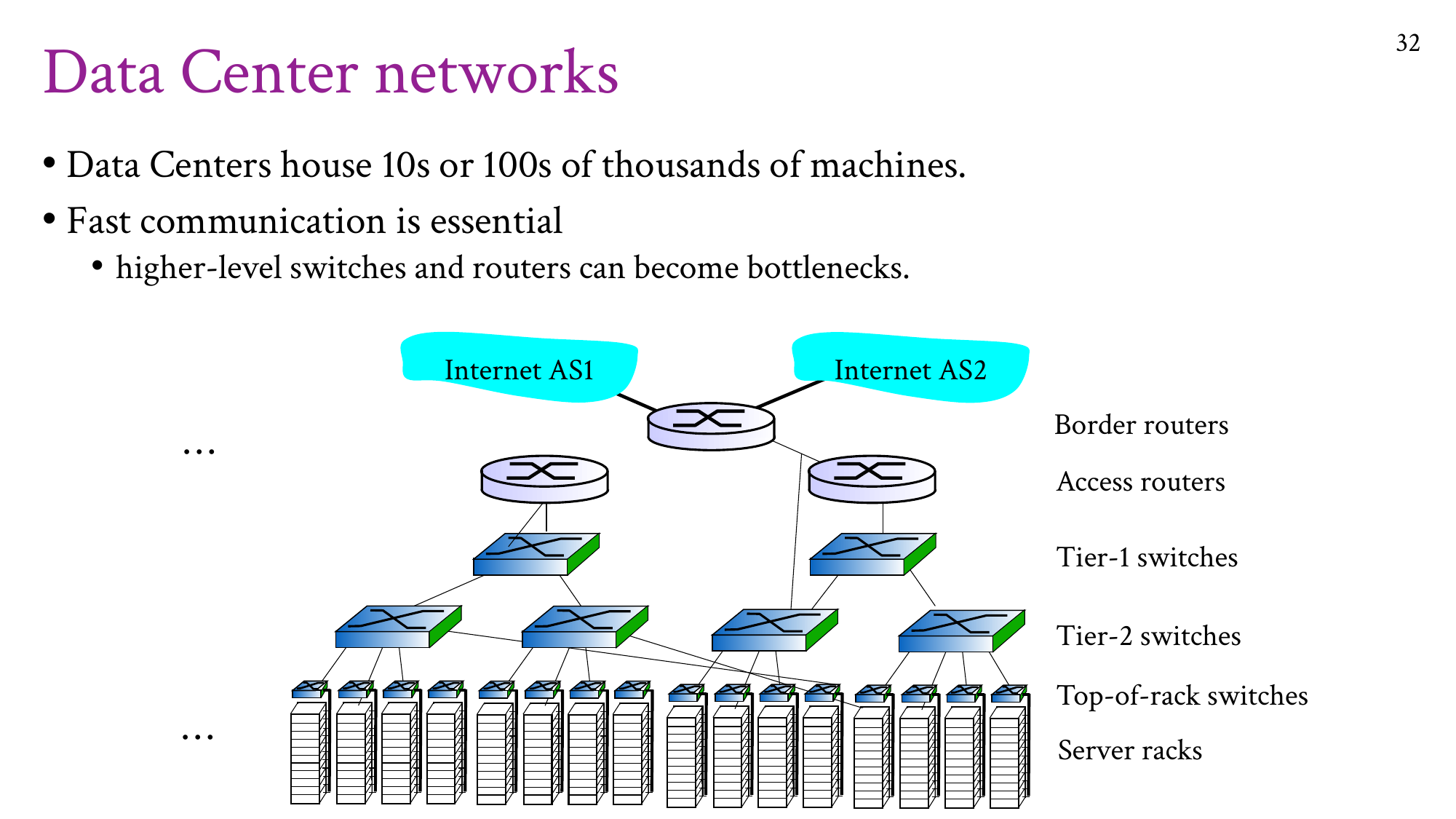

# Data Center networks
Data Centers house 10s or 100s of thousands of machines.
Fast communication is essential
higher-level switches and routers can become bottlenecks.
Internet AS1
Internet AS2
Border routers

…
Access routers

Tier-1 switches

Tier-2 switches

Top-of-rack switches

…
Server racks